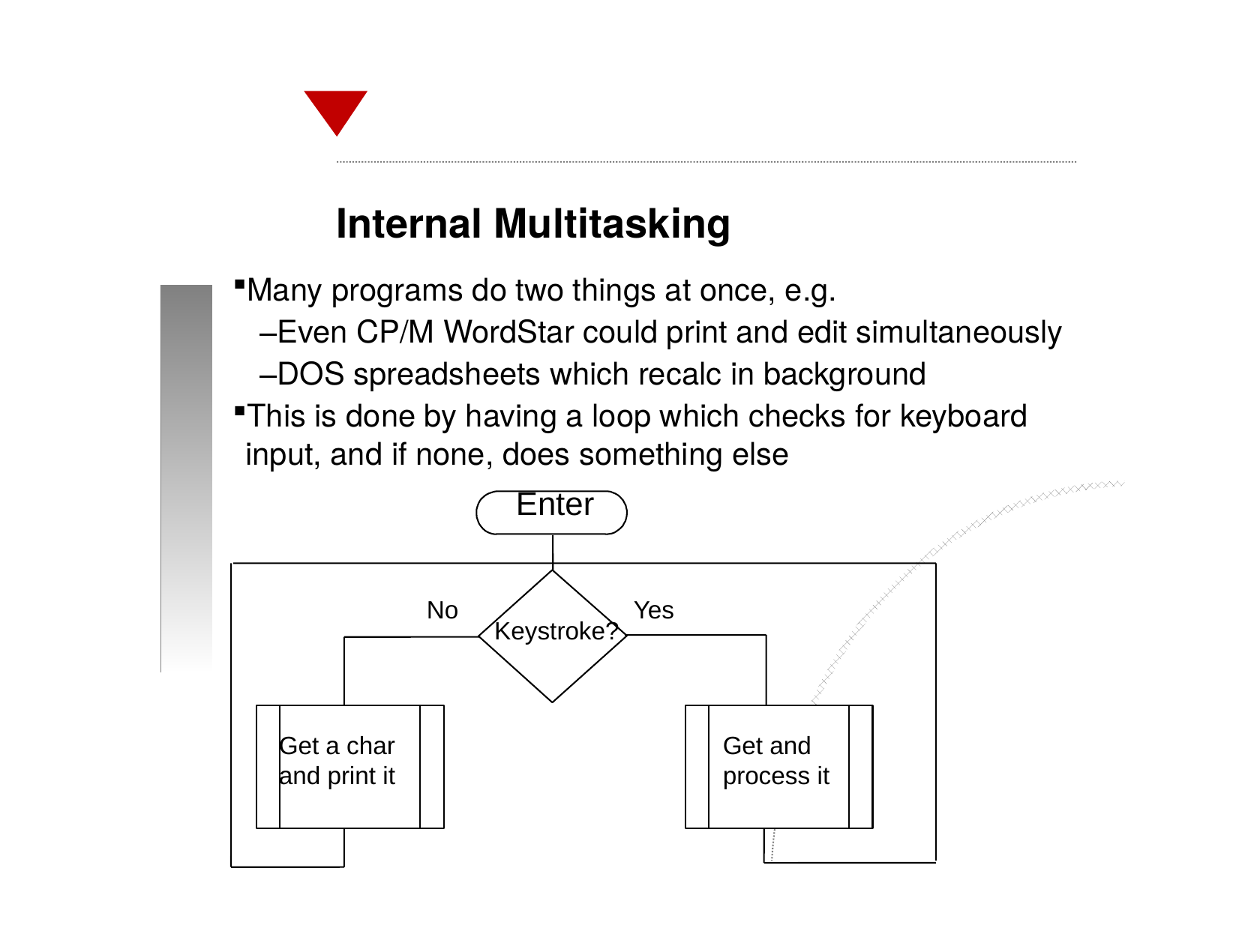

Internal Multitasking
Many programs do two things at once, e.g.
Even CP/M WordStar could print and edit simultaneously
DOS spreadsheets which recalc in background
This is done by having a loop which checks for keyboard input, and if none, does something else
Enter

No
Yes
Keystroke?

Get a char
and print it
Get and
process it